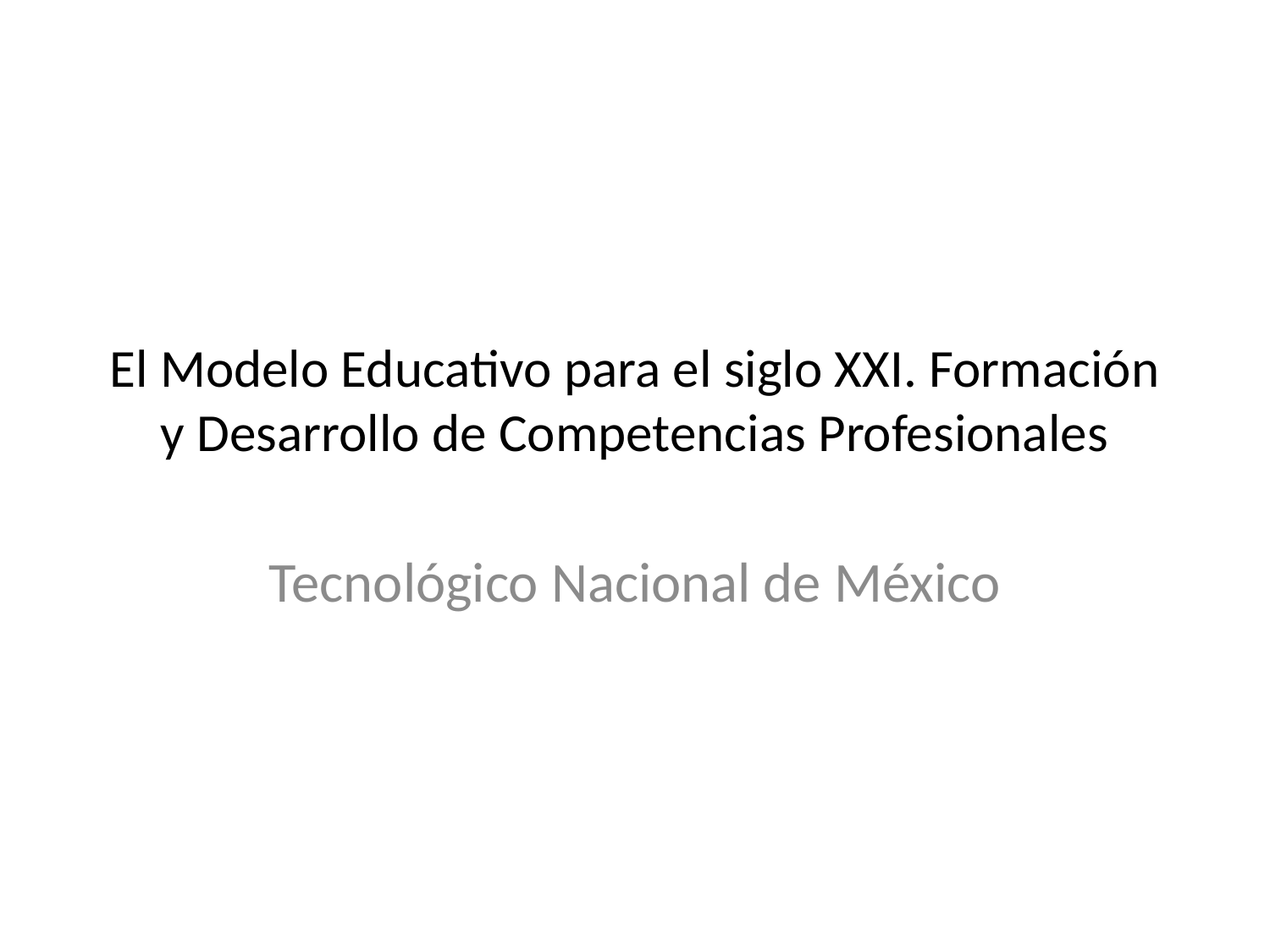

# El Modelo Educativo para el siglo XXI. Formación y Desarrollo de Competencias Profesionales
Tecnológico Nacional de México